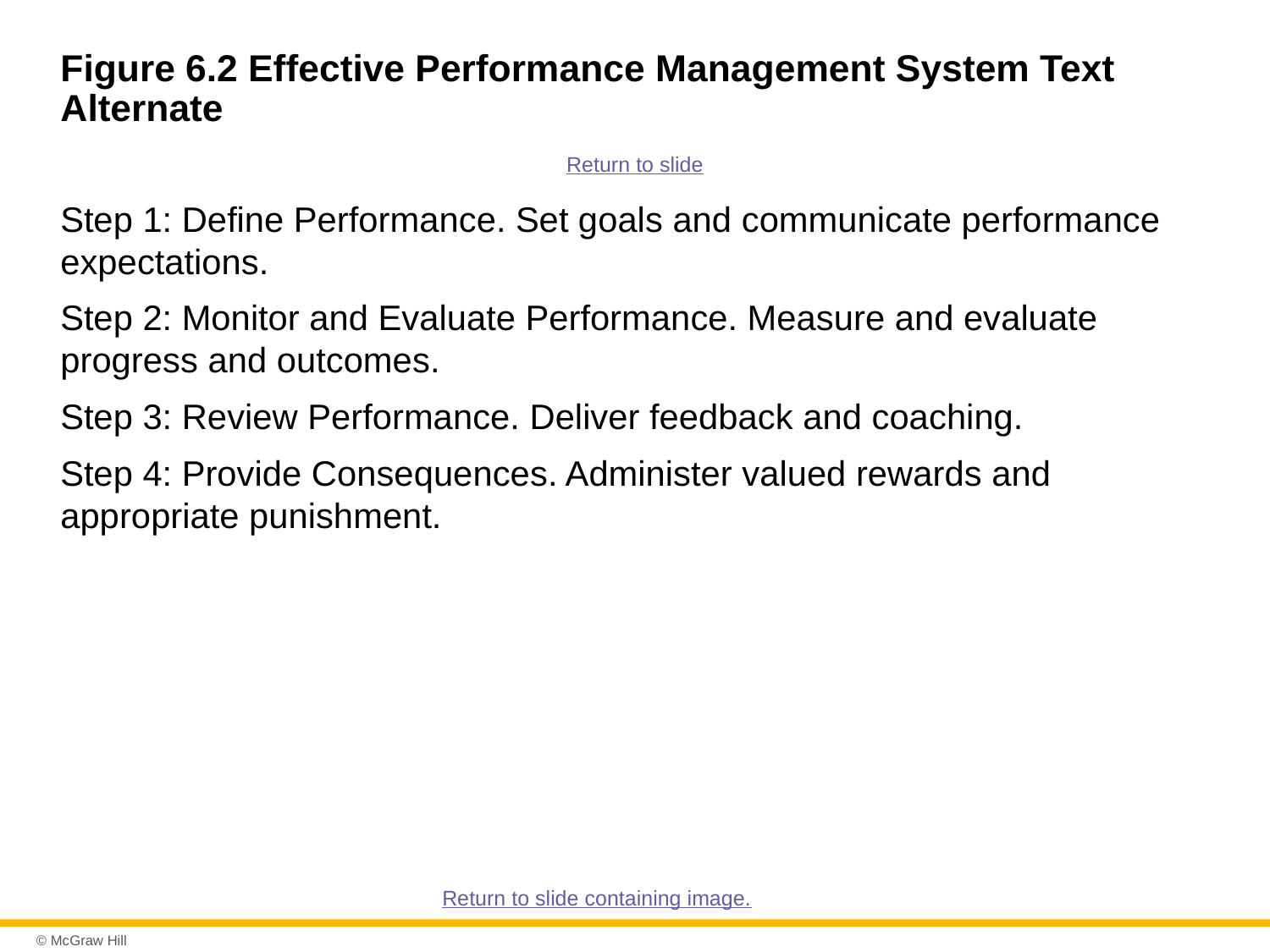

# Figure 6.2 Effective Performance Management System Text Alternate
Return to slide
Step 1: Define Performance. Set goals and communicate performance expectations.
Step 2: Monitor and Evaluate Performance. Measure and evaluate progress and outcomes.
Step 3: Review Performance. Deliver feedback and coaching.
Step 4: Provide Consequences. Administer valued rewards and appropriate punishment.

Return to slide containing image.